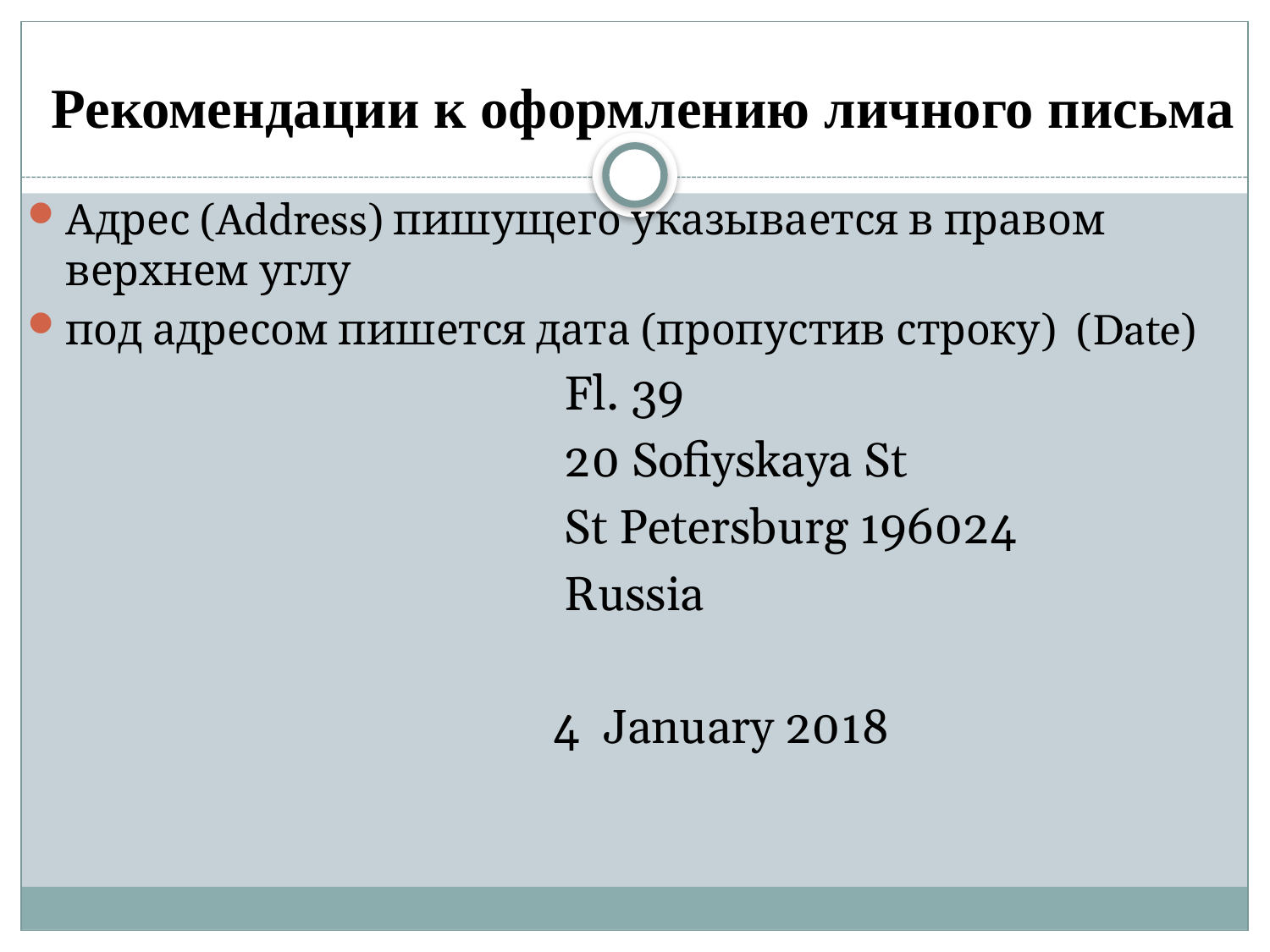

# Рекомендации к оформлению личного письма
Адрес (Address) пишущего указывается в правом верхнем углу
под адресом пишется дата (пропустив строку)  (Date)
                                               Fl. 39
                                               20 Sofiyskaya St
                                               St Petersburg 196024
                                               Russia

                                              4  January 2018